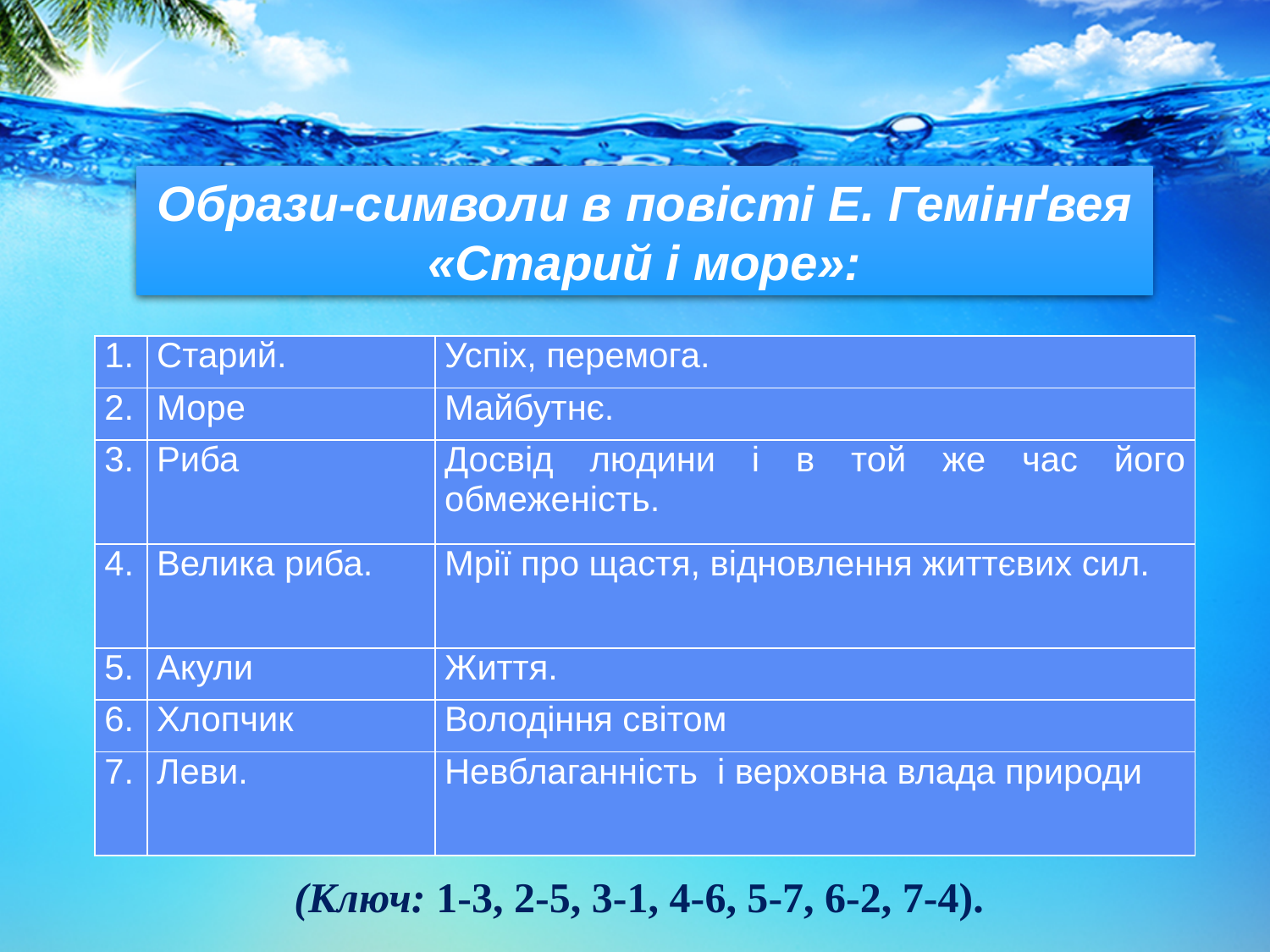

# Образи-символи в повісті Е. Гемінґвея «Старий і море»:
| 1. | Старий. | Успіх, перемога. |
| --- | --- | --- |
| 2. | Море | Майбутнє. |
| 3. | Риба | Досвід людини і в той же час його обмеженість. |
| 4. | Велика риба. | Мрії про щастя, відновлення життєвих сил. |
| 5. | Акули | Життя. |
| 6. | Хлопчик | Володіння світом |
| 7. | Леви. | Невблаганність  і верховна влада природи |
(Ключ: 1-3, 2-5, 3-1, 4-6, 5-7, 6-2, 7-4).